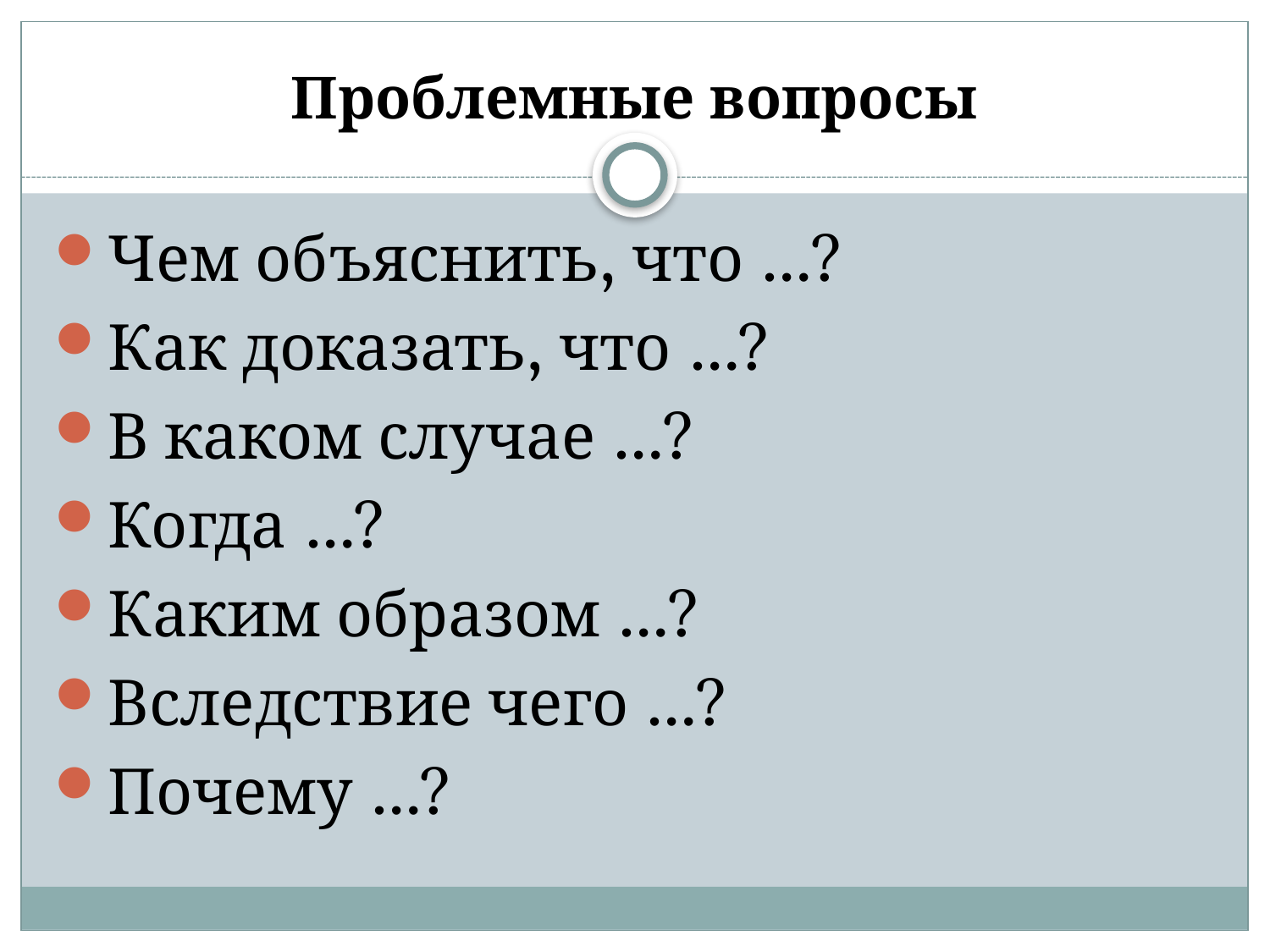

# Проблемные вопросы
Чем объяснить, что …?
Как доказать, что …?
В каком случае …?
Когда …?
Каким образом …?
Вследствие чего …?
Почему …?